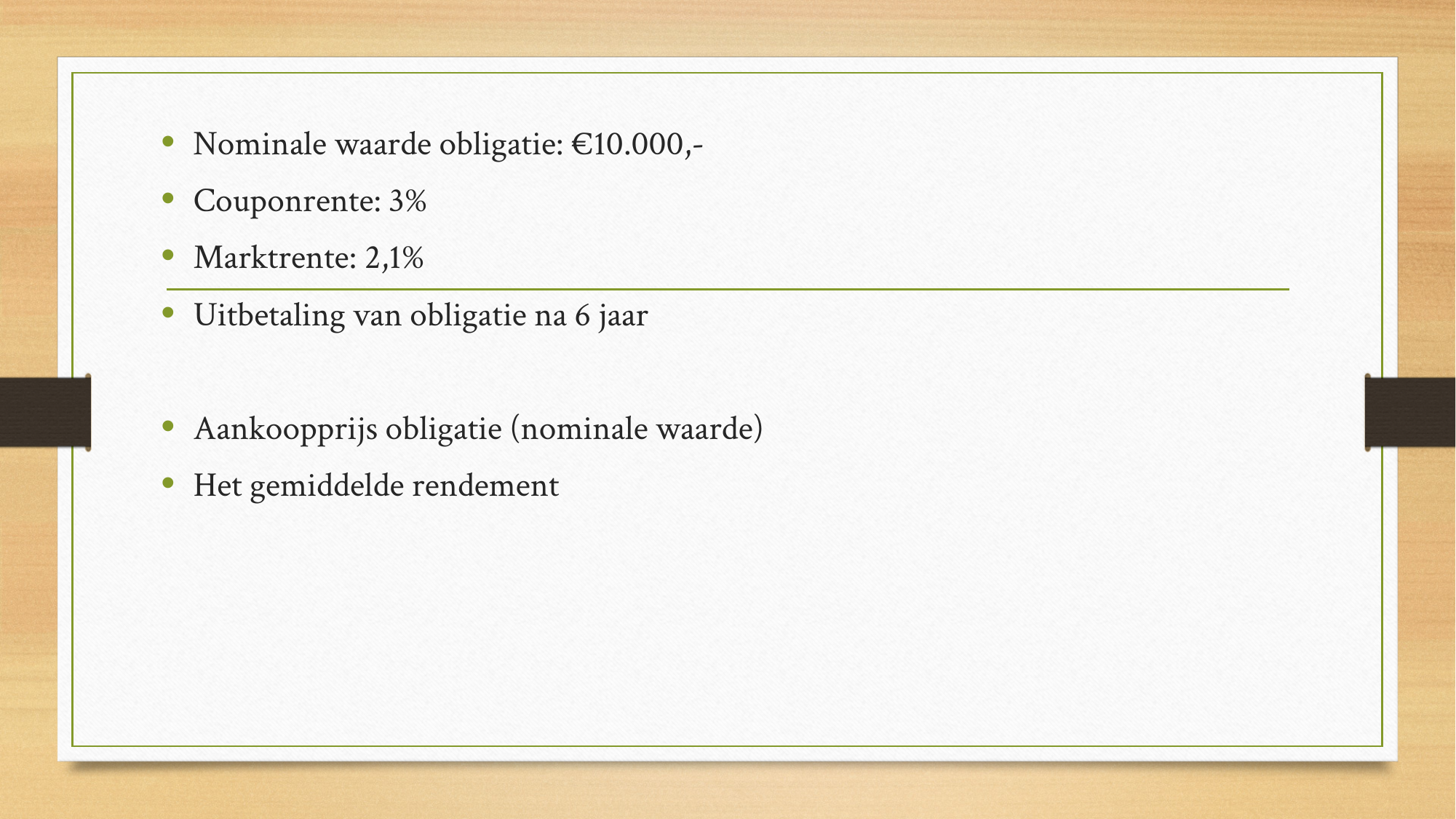

Nominale waarde obligatie: €10.000,-
Couponrente: 3%
Marktrente: 2,1%
Uitbetaling van obligatie na 6 jaar

Aankoopprijs obligatie (nominale waarde)
Het gemiddelde rendement